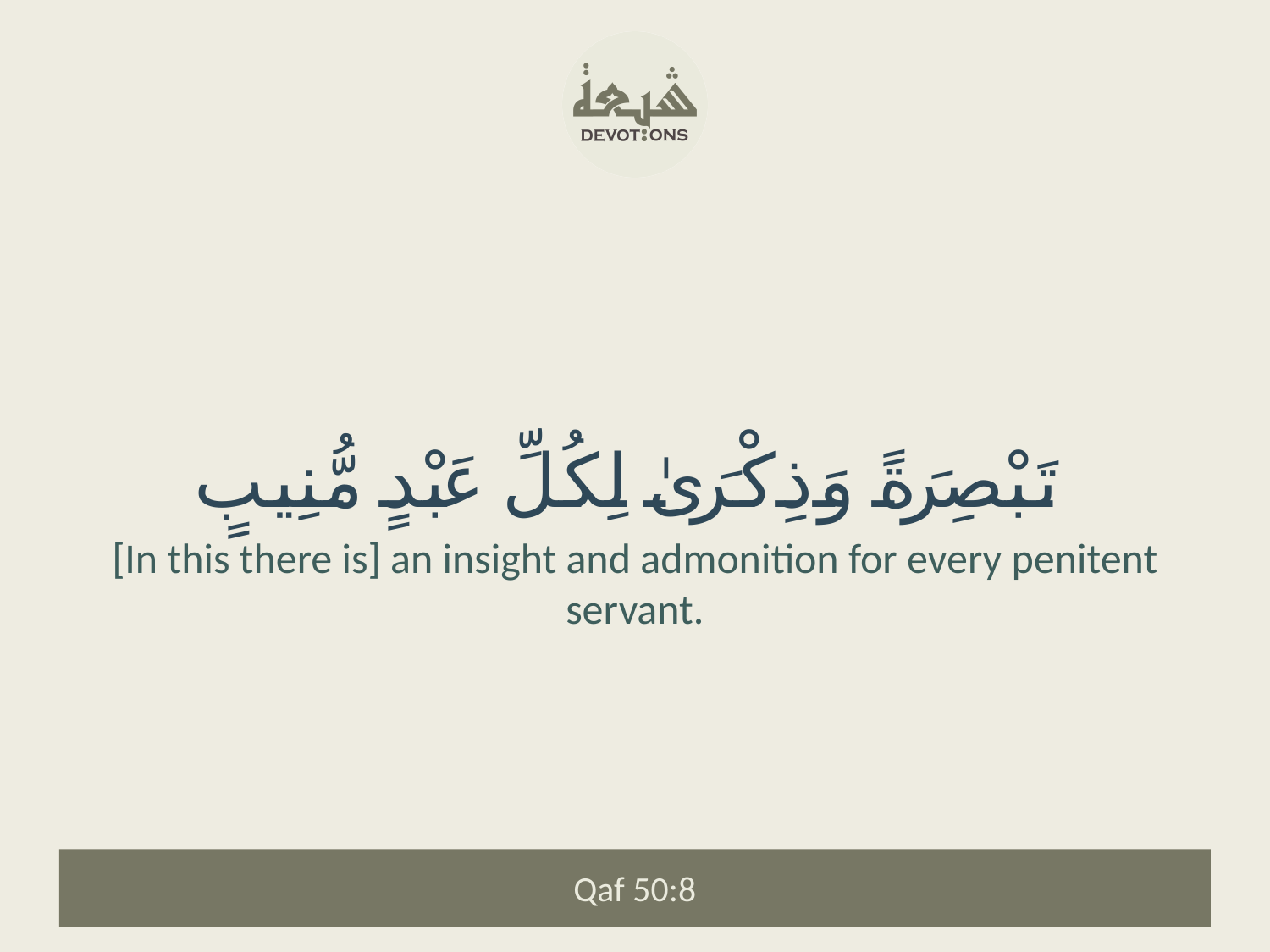

تَبْصِرَةً وَذِكْرَىٰ لِكُلِّ عَبْدٍ مُّنِيبٍ
[In this there is] an insight and admonition for every penitent servant.
Qaf 50:8